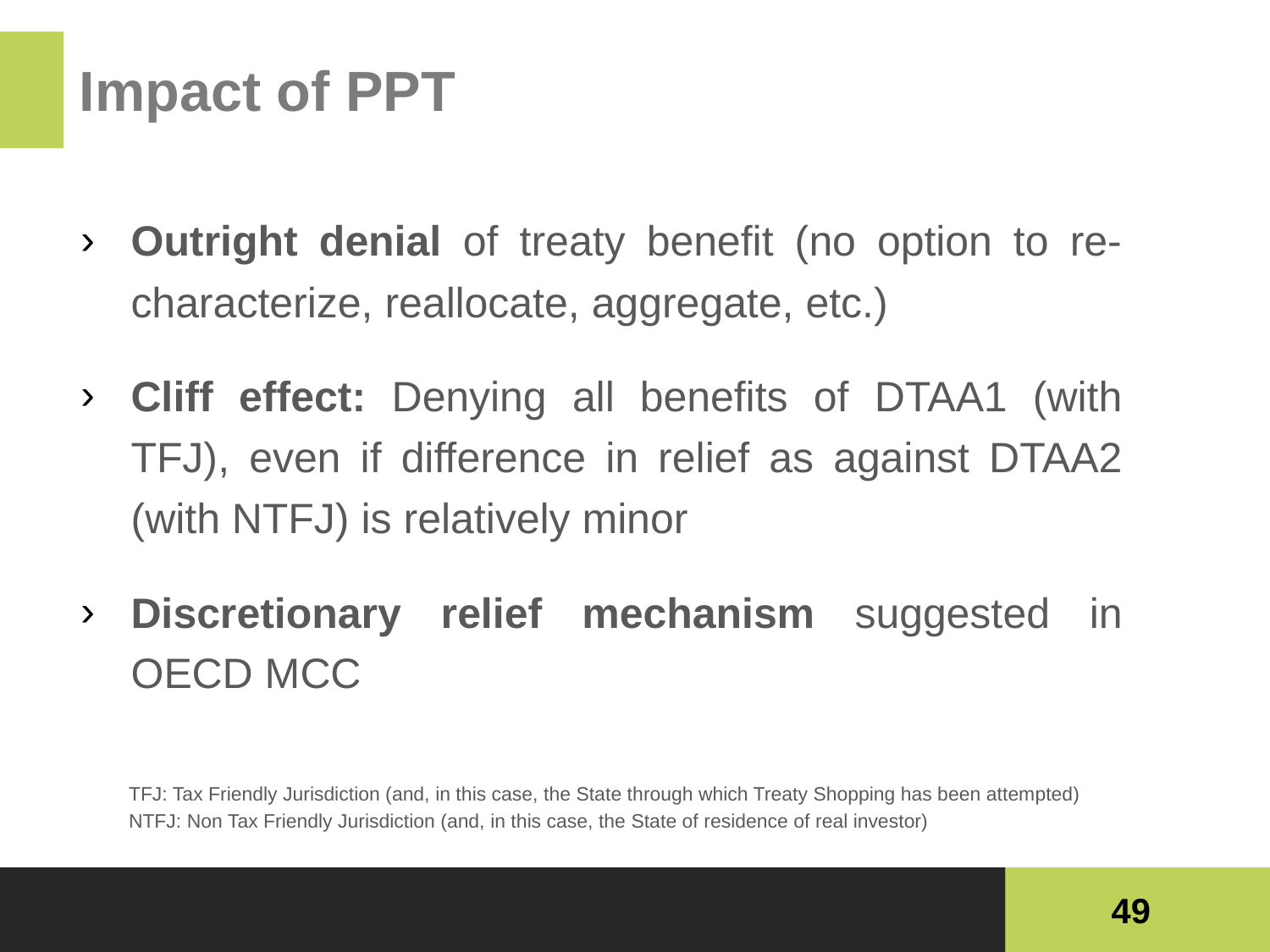

# Impact of PPT
Outright denial of treaty benefit (no option to re-characterize, reallocate, aggregate, etc.)
Cliff effect: Denying all benefits of DTAA1 (with TFJ), even if difference in relief as against DTAA2 (with NTFJ) is relatively minor
Discretionary relief mechanism suggested in OECD MCC

TFJ: Tax Friendly Jurisdiction (and, in this case, the State through which Treaty Shopping has been attempted)
NTFJ: Non Tax Friendly Jurisdiction (and, in this case, the State of residence of real investor)